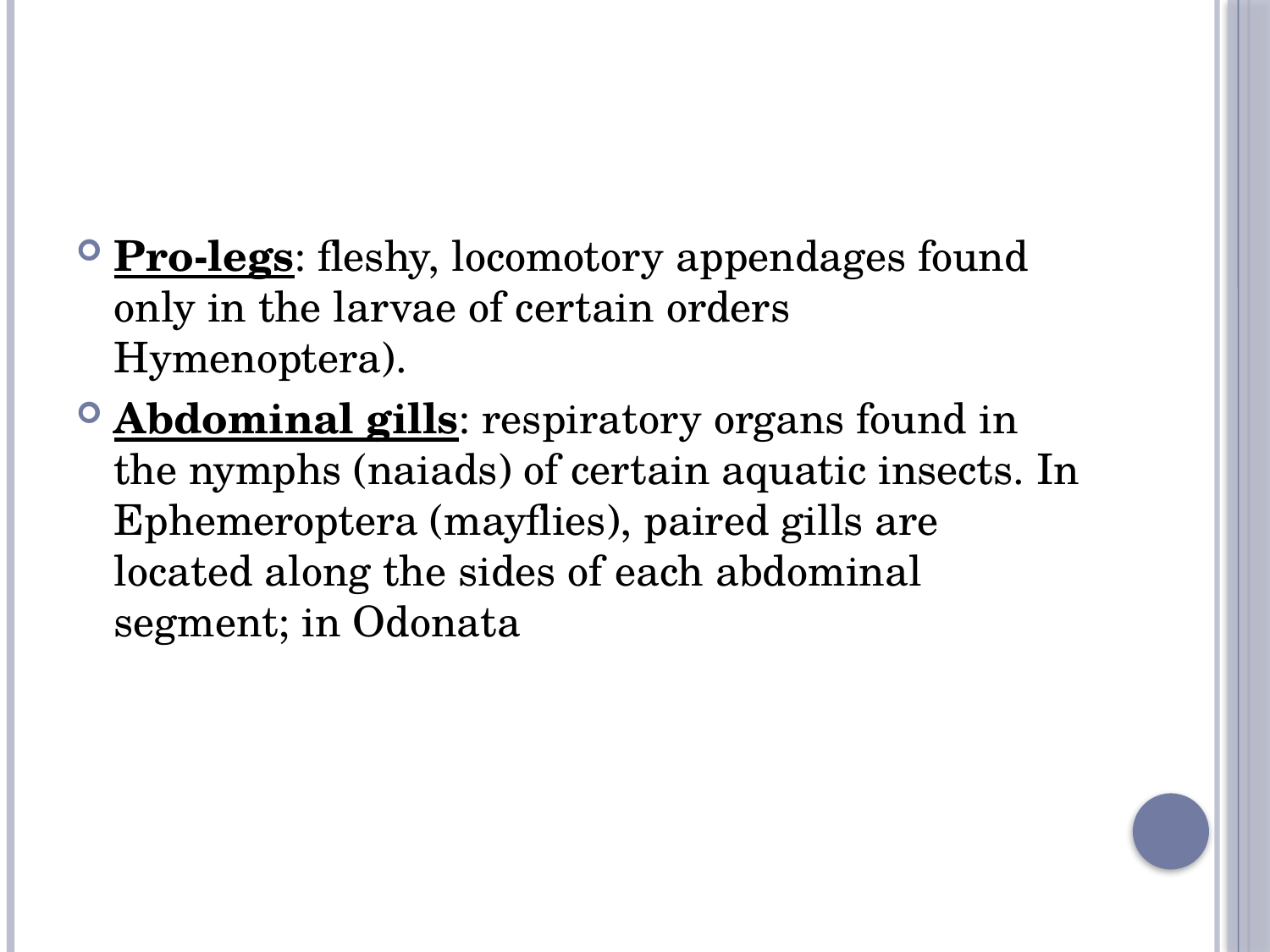

#
Pro-legs: fleshy, locomotory appendages found only in the larvae of certain orders Hymenoptera).
Abdominal gills: respiratory organs found in the nymphs (naiads) of certain aquatic insects. In Ephemeroptera (mayflies), paired gills are located along the sides of each abdominal segment; in Odonata